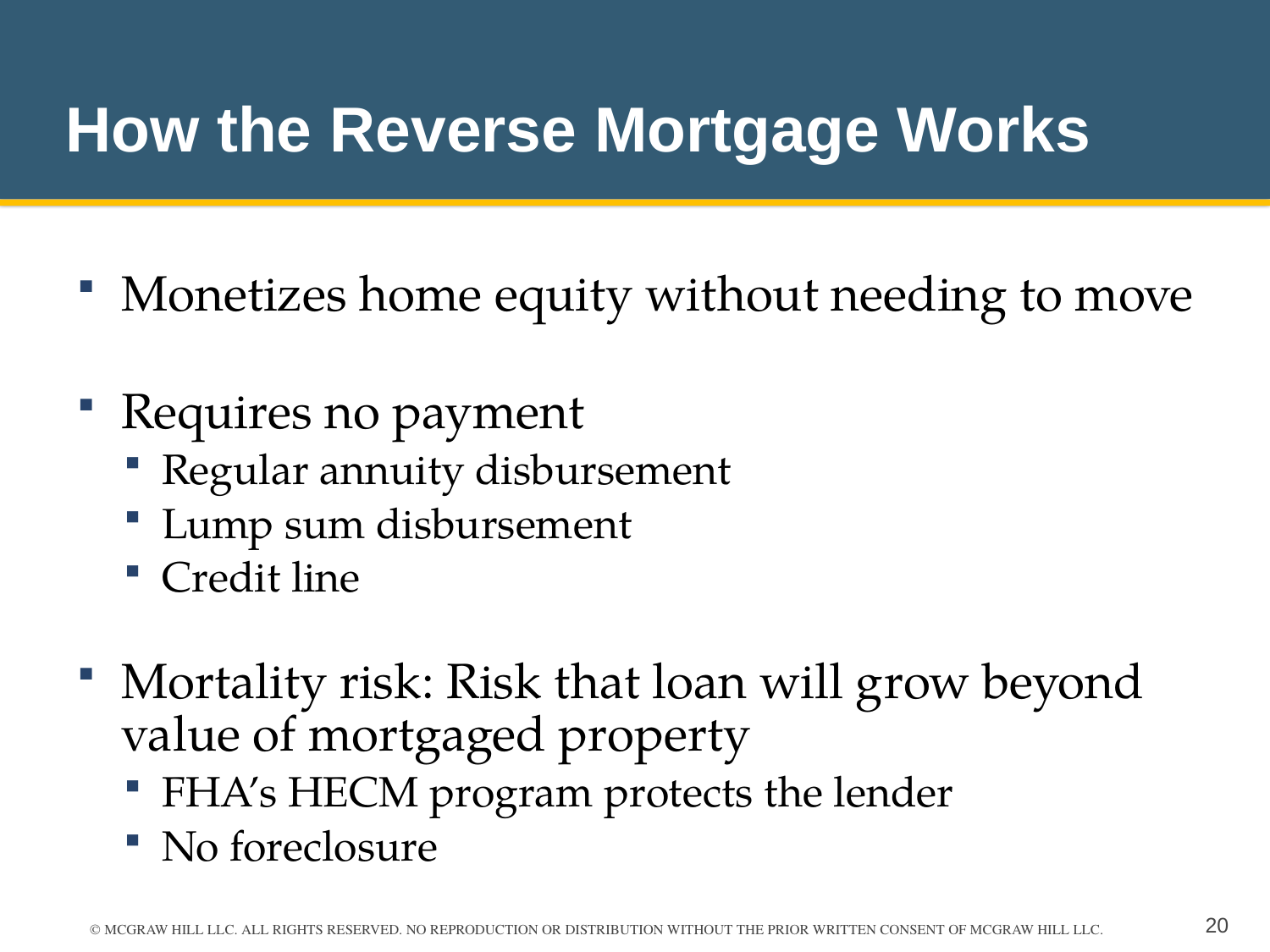

# How the Reverse Mortgage Works
Monetizes home equity without needing to move

Requires no payment
Regular annuity disbursement
Lump sum disbursement
Credit line

Mortality risk: Risk that loan will grow beyond value of mortgaged property
FHA’s HECM program protects the lender
No foreclosure
© MCGRAW HILL LLC. ALL RIGHTS RESERVED. NO REPRODUCTION OR DISTRIBUTION WITHOUT THE PRIOR WRITTEN CONSENT OF MCGRAW HILL LLC.
20